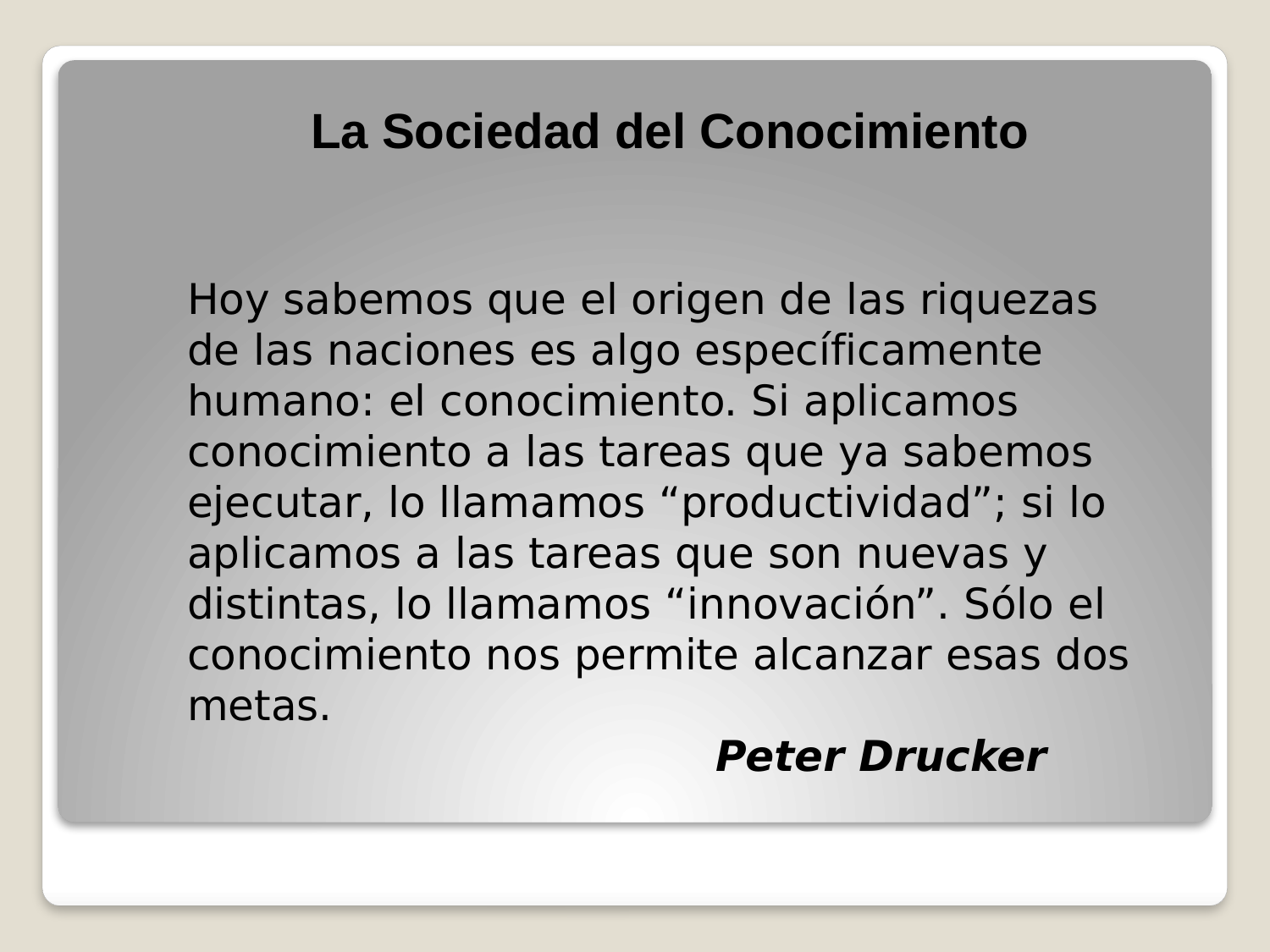

La Sociedad del Conocimiento
Hoy sabemos que el origen de las riquezas de las naciones es algo específicamente humano: el conocimiento. Si aplicamos conocimiento a las tareas que ya sabemos ejecutar, lo llamamos “productividad”; si lo aplicamos a las tareas que son nuevas y distintas, lo llamamos “innovación”. Sólo el conocimiento nos permite alcanzar esas dos metas.
                                       Peter Drucker